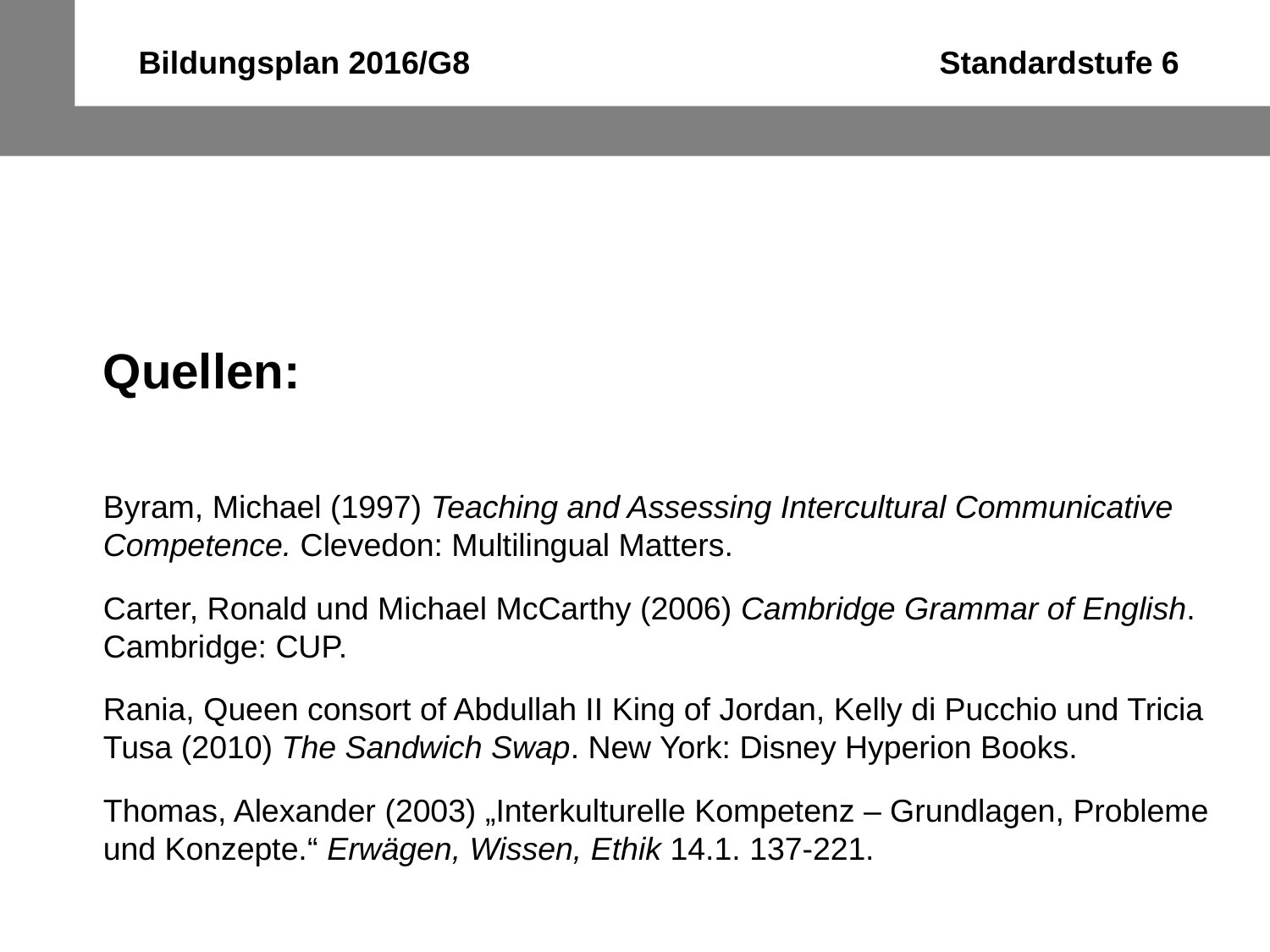

Bildungsplan 2016/G8                                                     Standardstufe 6

Quellen:

Byram, Michael (1997) Teaching and Assessing Intercultural Communicative Competence. Clevedon: Multilingual Matters.
Carter, Ronald und Michael McCarthy (2006) Cambridge Grammar of English. Cambridge: CUP.
Rania, Queen consort of Abdullah II King of Jordan, Kelly di Pucchio und Tricia Tusa (2010) The Sandwich Swap. New York: Disney Hyperion Books.
Thomas, Alexander (2003) „Interkulturelle Kompetenz – Grundlagen, Probleme und Konzepte.“ Erwägen, Wissen, Ethik 14.1. 137-221.